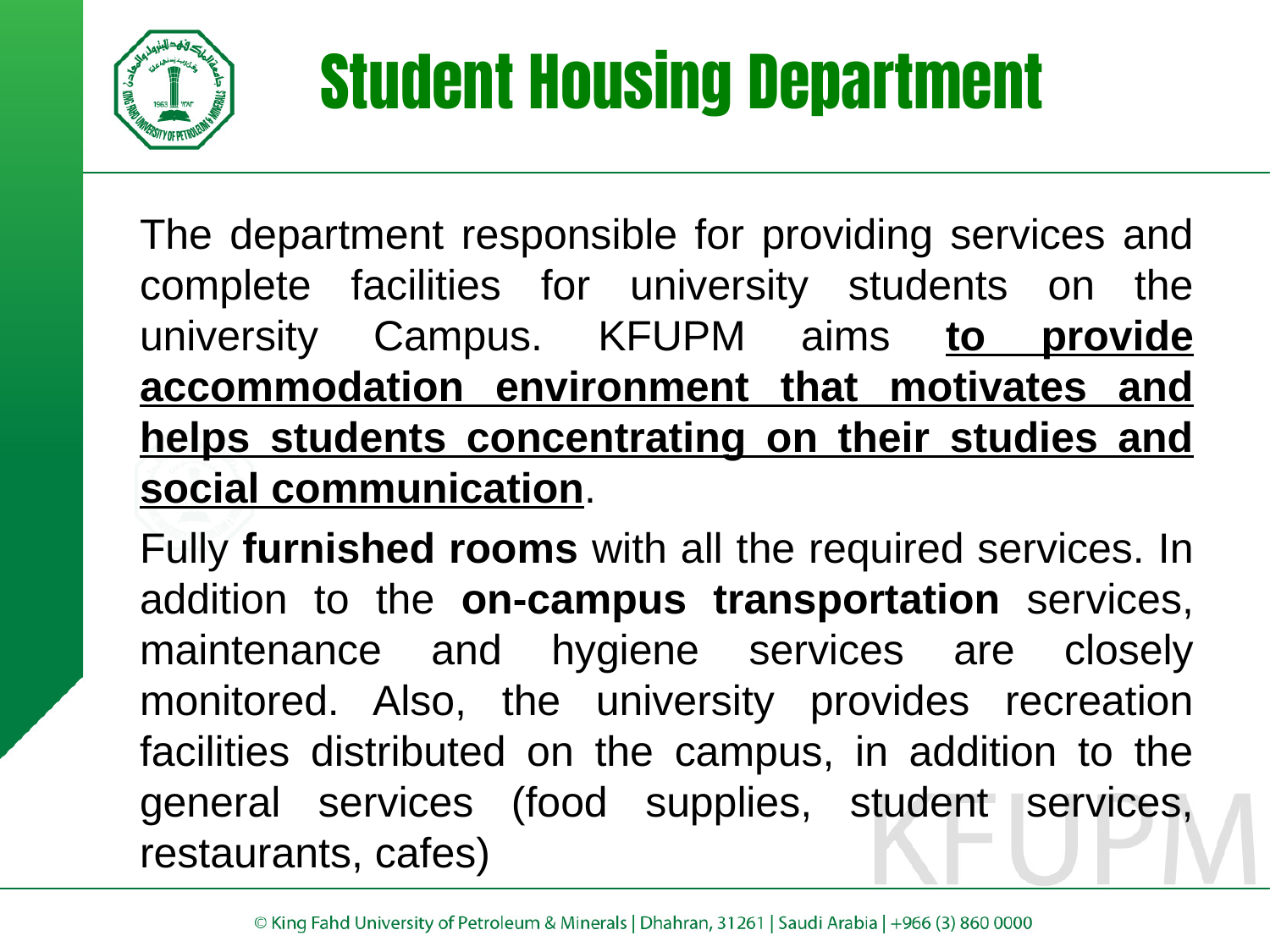

# Student Housing Department
The department responsible for providing services and complete facilities for university students on the university Campus. KFUPM aims to provide accommodation environment that motivates and helps students concentrating on their studies and social communication.
Fully furnished rooms with all the required services. In addition to the on-campus transportation services, maintenance and hygiene services are closely monitored. Also, the university provides recreation facilities distributed on the campus, in addition to the general services (food supplies, student services, restaurants, cafes)